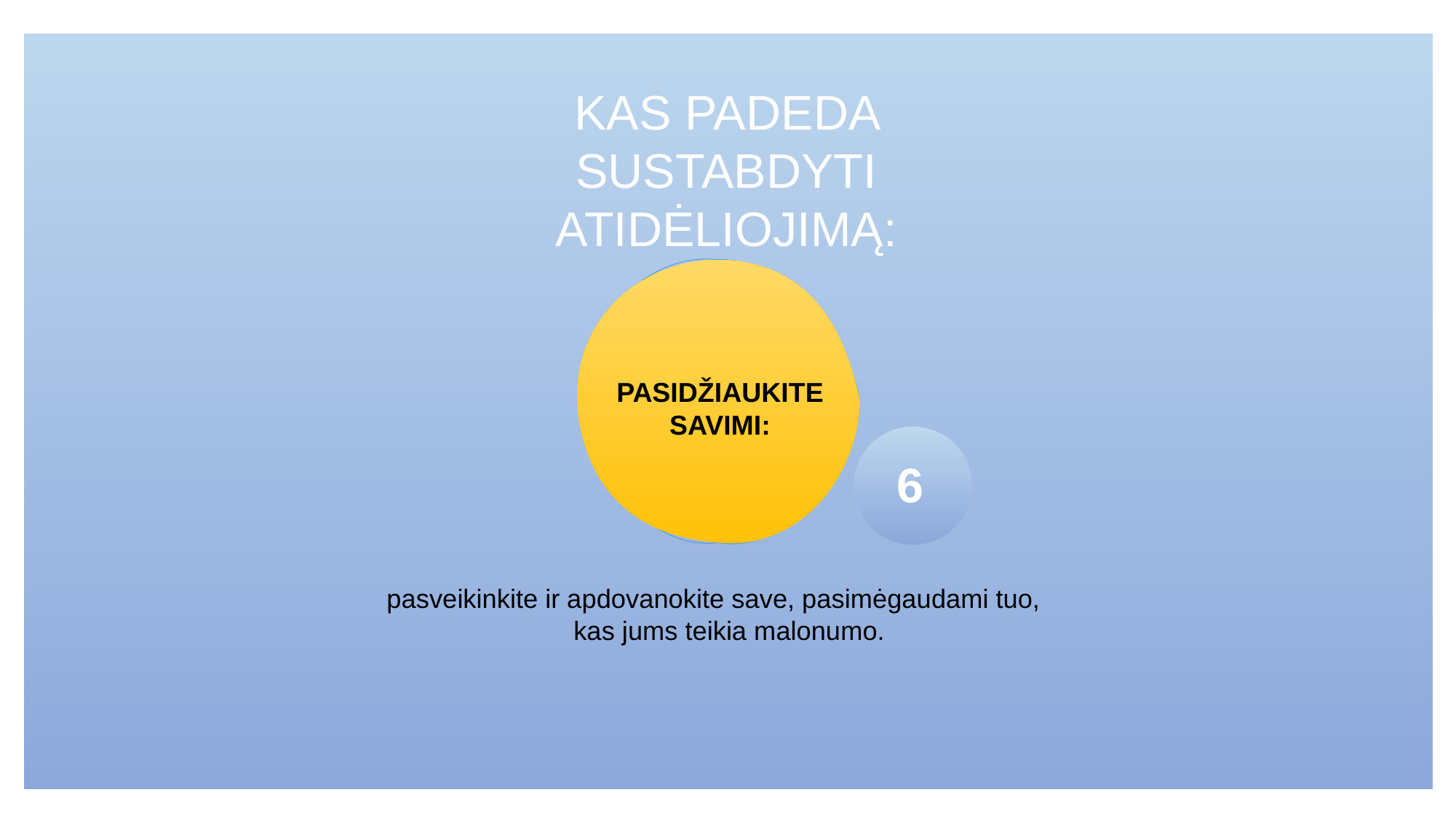

Kas padeda sustabdyti atidėliojimą:

Pasidžiaukite savimi:

6
pasveikinkite ir apdovanokite save, pasimėgaudami tuo,
kas jums teikia malonumo.